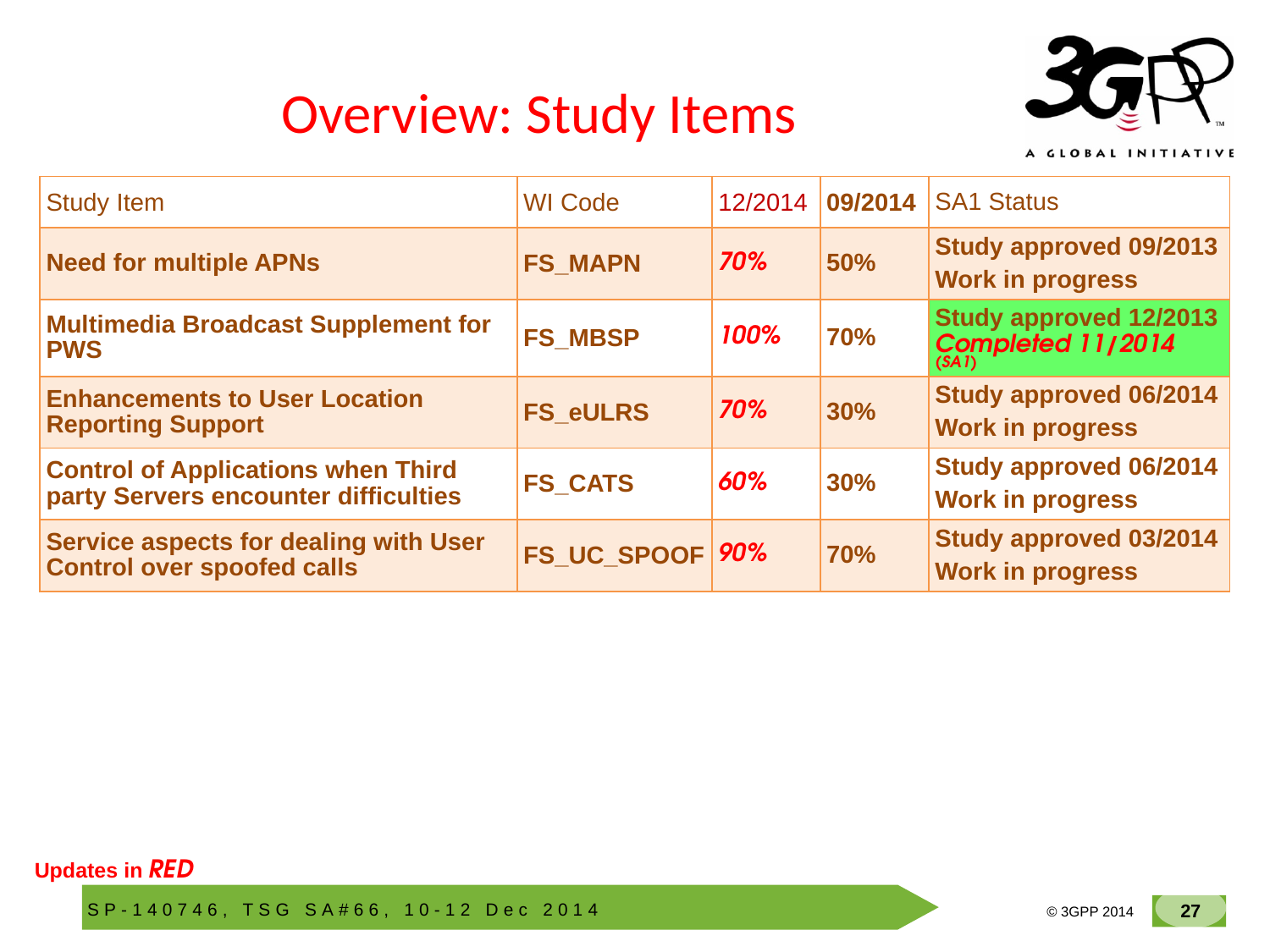

# Overview: Study Items
| Study Item | WI Code | 12/2014 | 09/2014 | SA1 Status |
| --- | --- | --- | --- | --- |
| Need for multiple APNs | FS\_MAPN | 70% | 50% | Study approved 09/2013 Work in progress |
| Multimedia Broadcast Supplement for PWS | FS\_MBSP | 100% | 70% | Study approved 12/2013 Completed 11/2014 (SA1) |
| Enhancements to User Location Reporting Support | FS\_eULRS | 70% | 30% | Study approved 06/2014 Work in progress |
| Control of Applications when Third party Servers encounter difficulties | FS\_CATS | 60% | 30% | Study approved 06/2014 Work in progress |
| Service aspects for dealing with User Control over spoofed calls | FS\_UC\_SPOOF | 90% | 70% | Study approved 03/2014 Work in progress |
Updates in RED